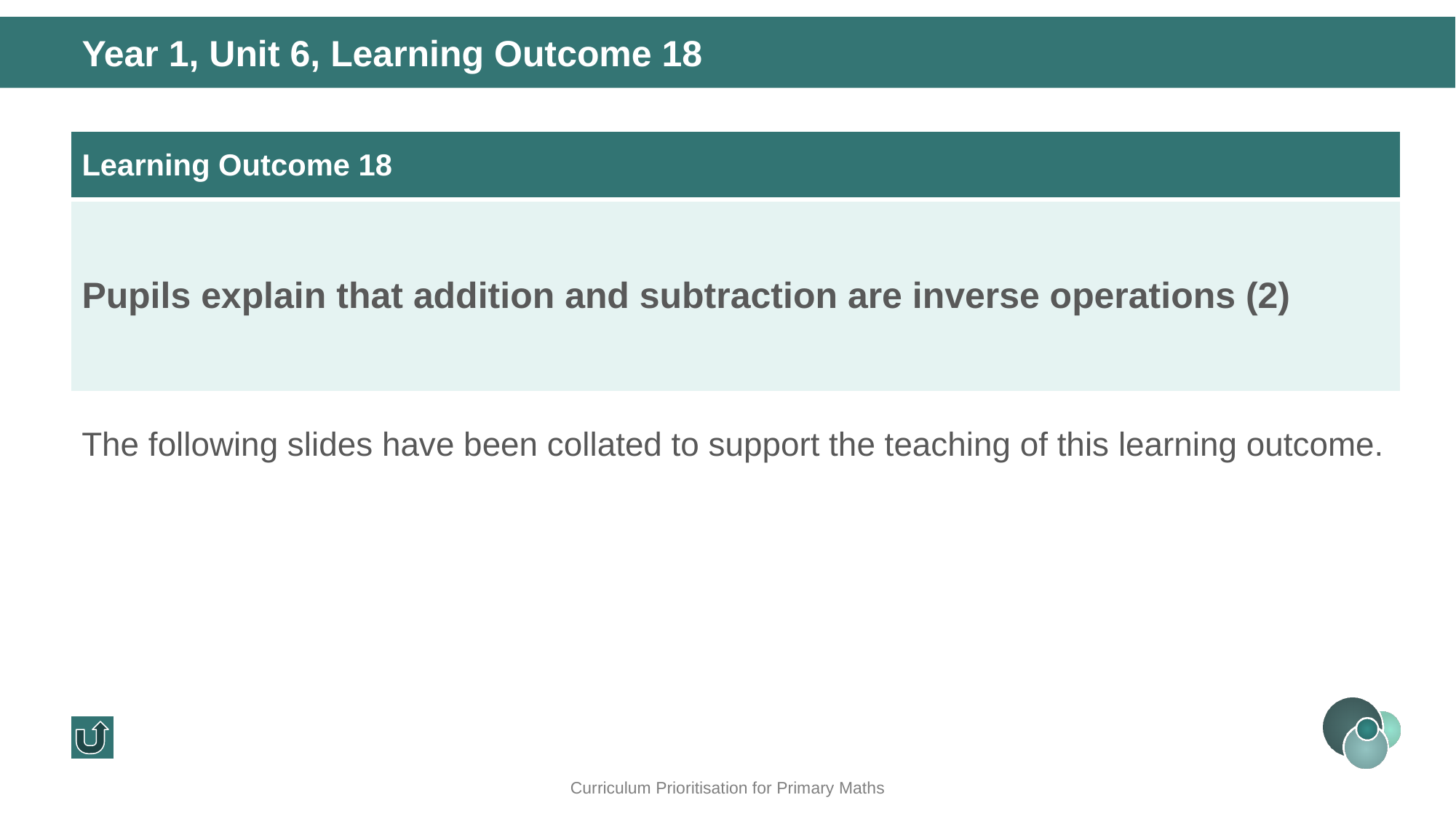

Year 1, Unit 6, Learning Outcome 18
| Learning Outcome 18 |
| --- |
| Pupils explain that addition and subtraction are inverse operations (2) |
The following slides have been collated to support the teaching of this learning outcome.

Curriculum Prioritisation for Primary Maths